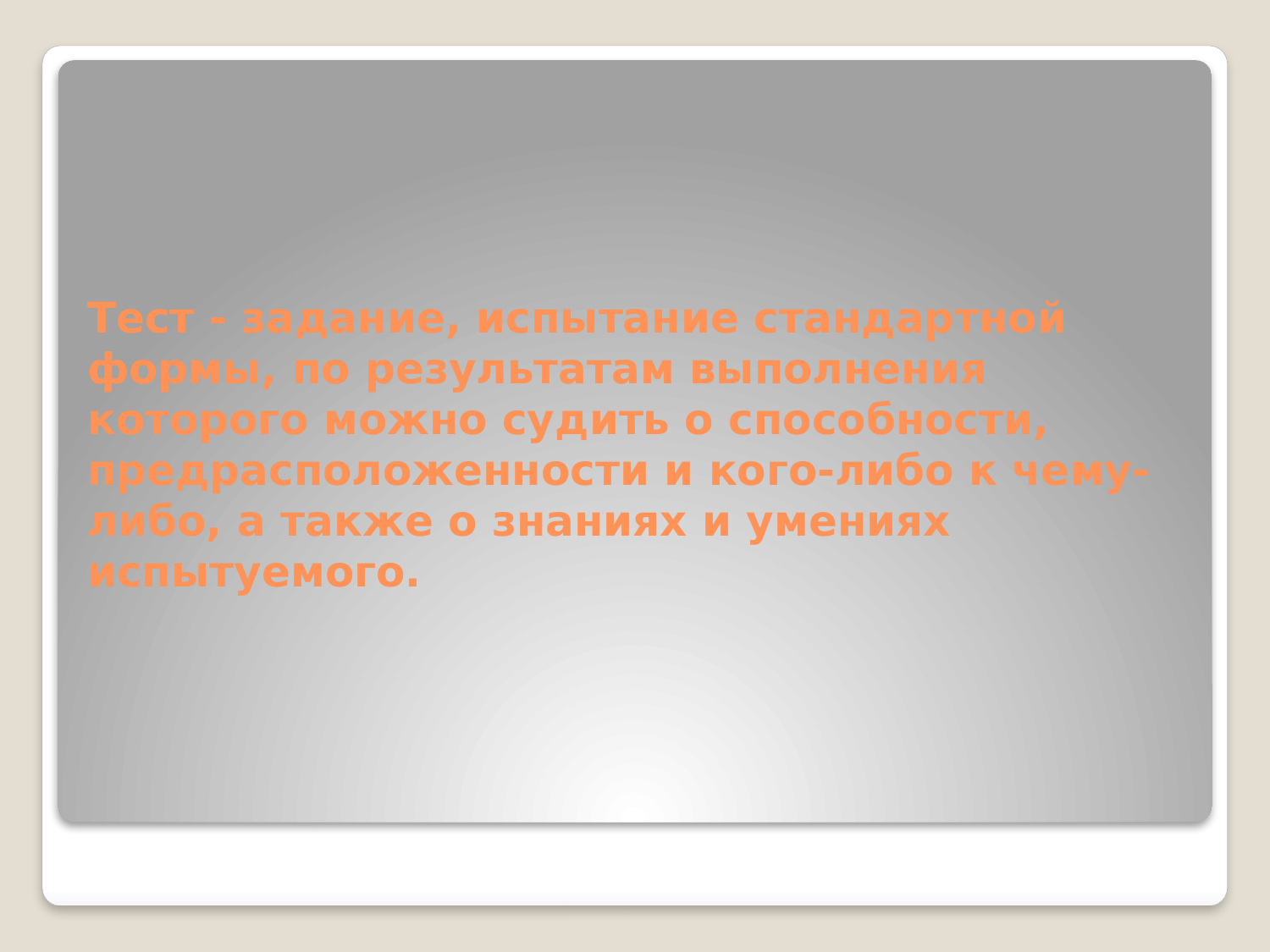

# Тест - задание, испытание стандартной формы, по результатам выполнения которого можно судить о способности, предрасположенности и кого-либо к чему-либо, а также о знаниях и умениях испытуемого.